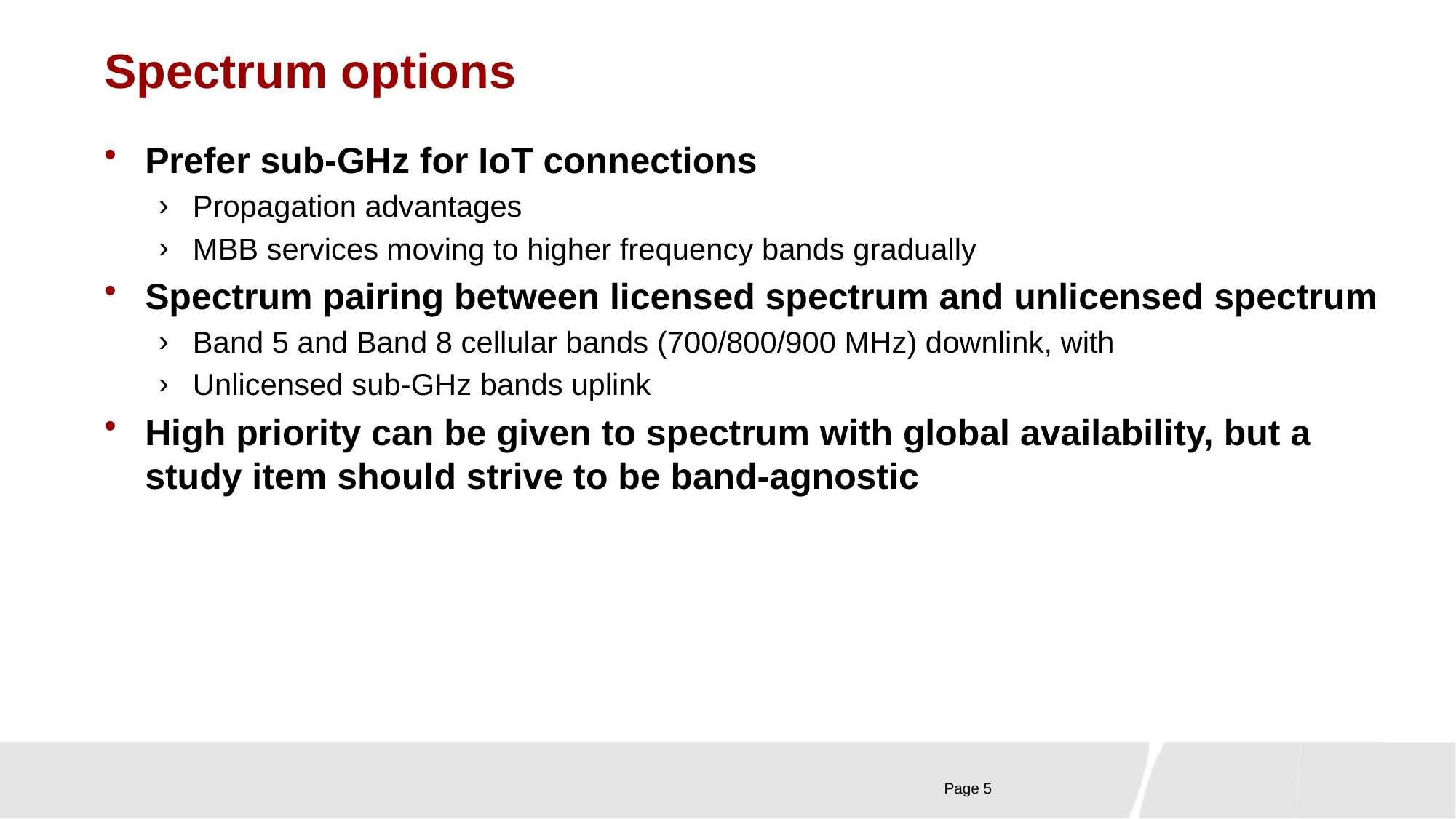

# Spectrum options
Prefer sub-GHz for IoT connections
Propagation advantages
MBB services moving to higher frequency bands gradually
Spectrum pairing between licensed spectrum and unlicensed spectrum
Band 5 and Band 8 cellular bands (700/800/900 MHz) downlink, with
Unlicensed sub-GHz bands uplink
High priority can be given to spectrum with global availability, but a study item should strive to be band-agnostic